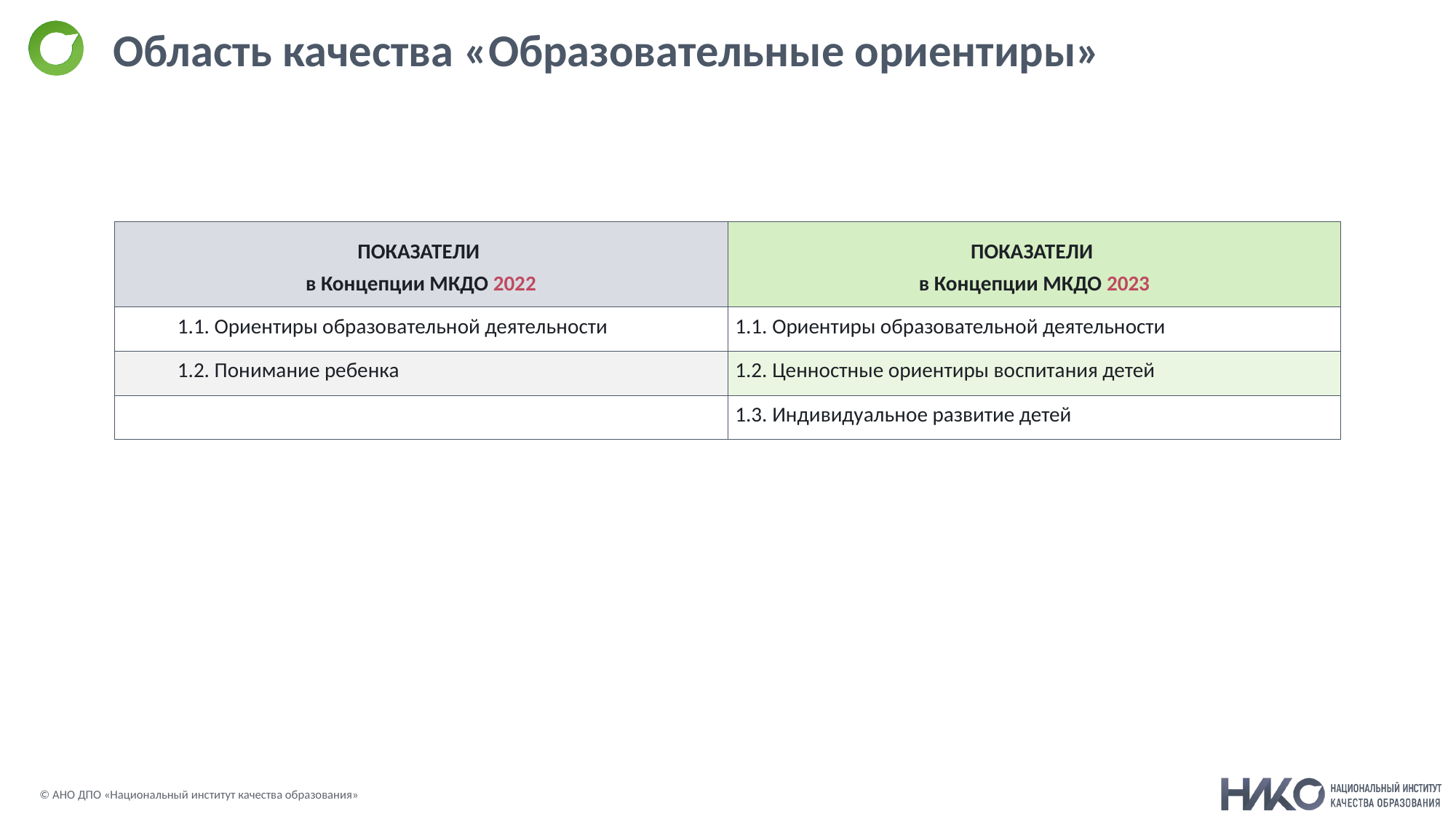

# Область качества «Образовательные ориентиры»
| ПОКАЗАТЕЛИ в Концепции МКДО 2022 | ПОКАЗАТЕЛИ в Концепции МКДО 2023 |
| --- | --- |
| 1.1. Ориентиры образовательной деятельности | 1.1. Ориентиры образовательной деятельности |
| 1.2. Понимание ребенка | 1.2. Ценностные ориентиры воспитания детей |
|  | 1.3. Индивидуальное развитие детей |